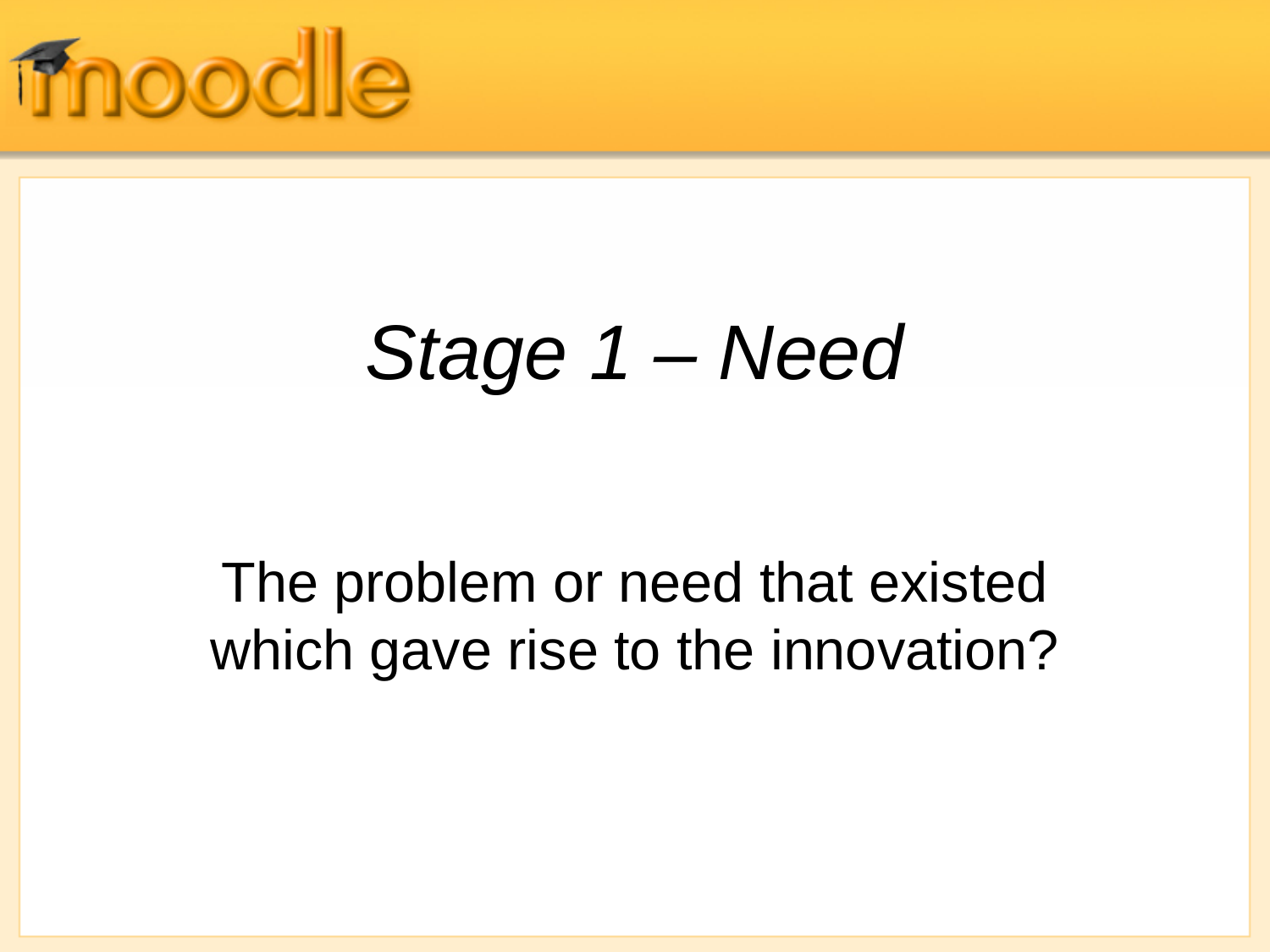

# Stage 1 – Need
The problem or need that existed which gave rise to the innovation?